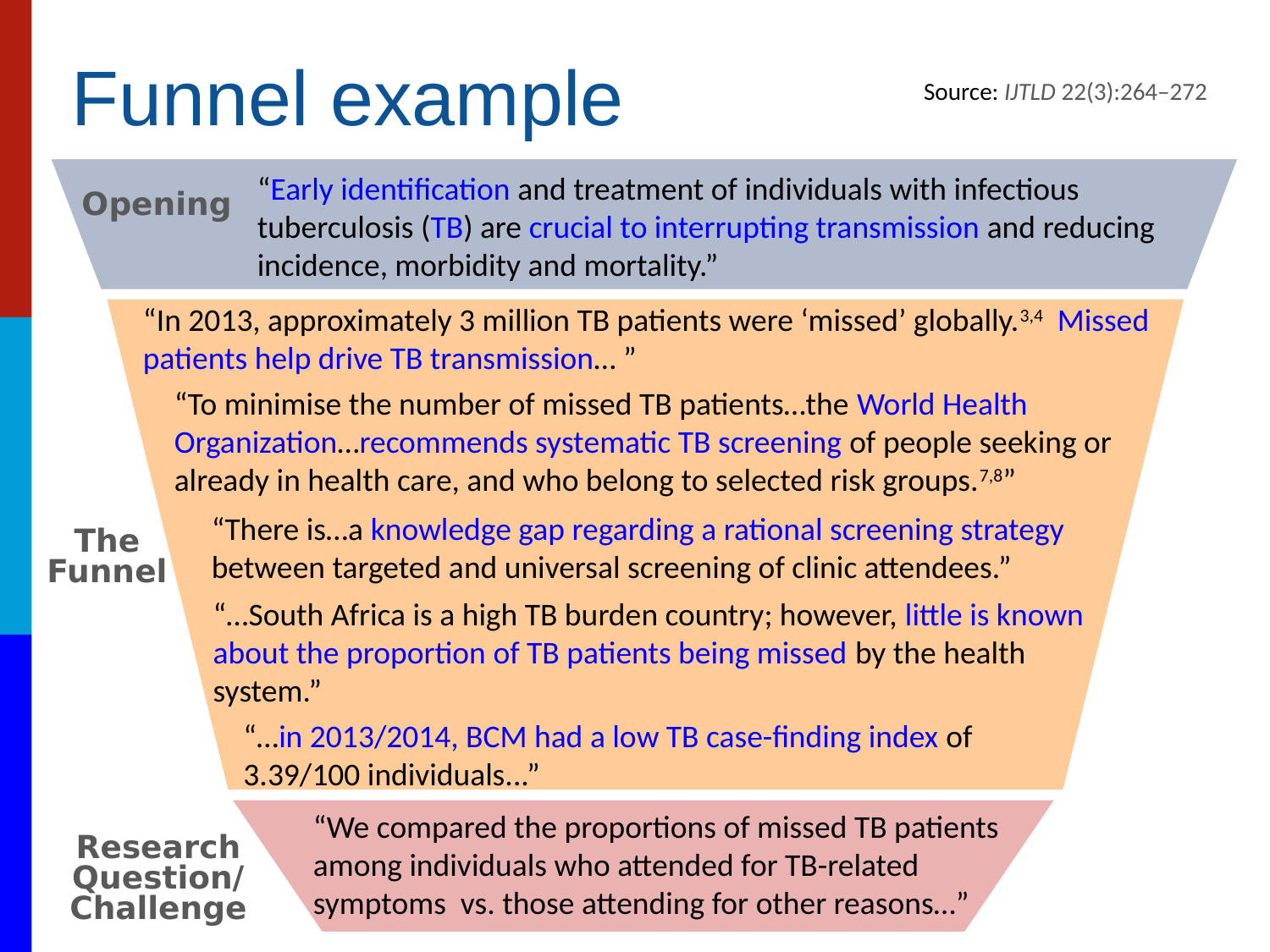

# Funnel example
Source: IJTLD 22(3):264–272

“Early identification and treatment of individuals with infectious tuberculosis (TB) are crucial to interrupting transmission and reducing incidence, morbidity and mortality.”
Opening
“In 2013, approximately 3 million TB patients were ‘missed’ globally.3,4  Missed patients help drive TB transmission… ”

“To minimise the number of missed TB patients…the World Health Organization…recommends systematic TB screening of people seeking or already in health care, and who belong to selected risk groups.7,8”
“There is…a knowledge gap regarding a rational screening strategy between targeted and universal screening of clinic attendees.”
The Funnel
“…South Africa is a high TB burden country; however, little is known about the proportion of TB patients being missed by the health system.”
“…in 2013/2014, BCM had a low TB case-finding index of 3.39/100 individuals...”

“We compared the proportions of missed TB patients   among individuals who attended for TB-related symptoms  vs. those attending for other reasons…”
Research
Question/ Challenge